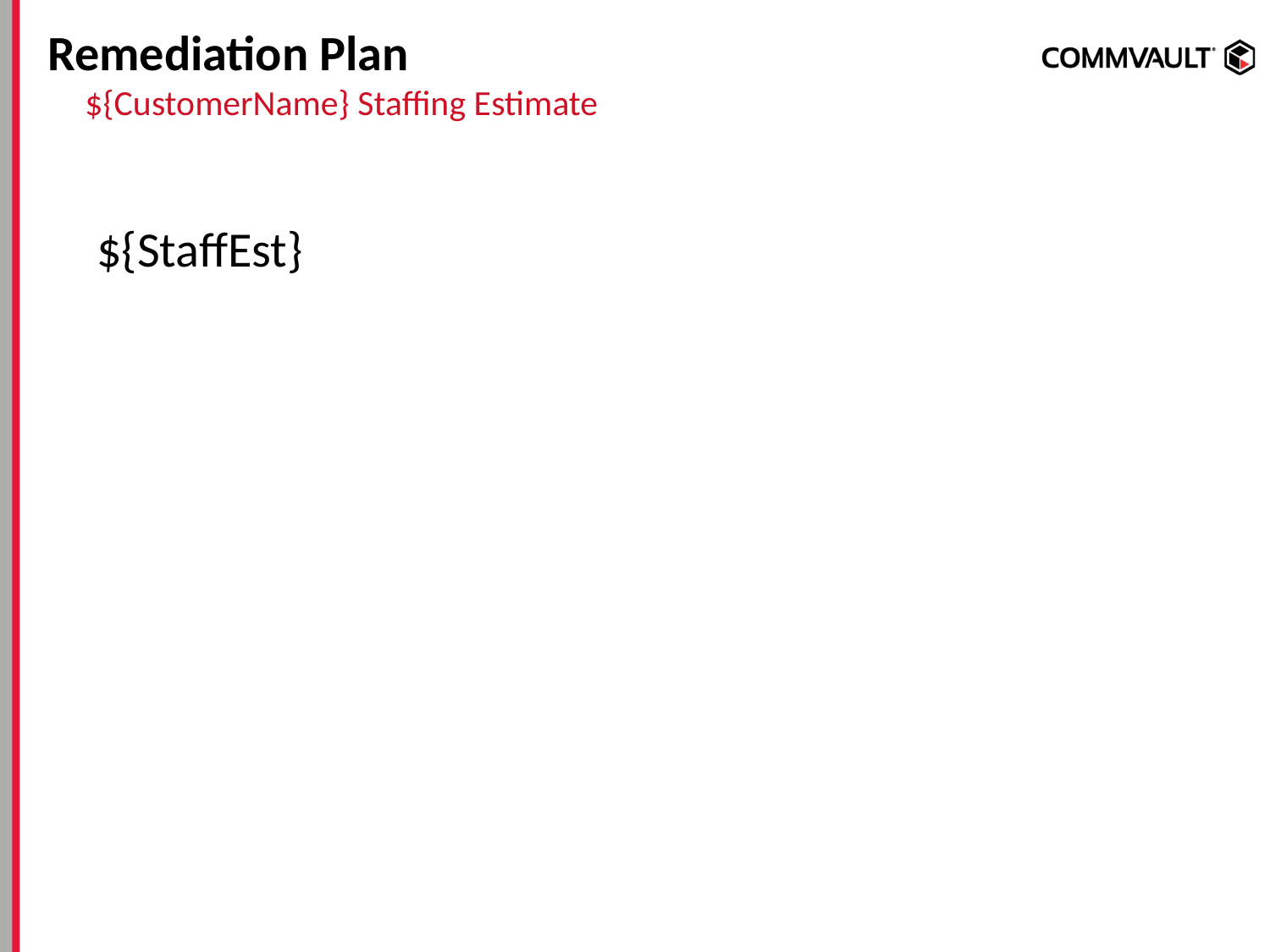

# Remediation Plan
${CustomerName} Staffing Estimate
${StaffEst}